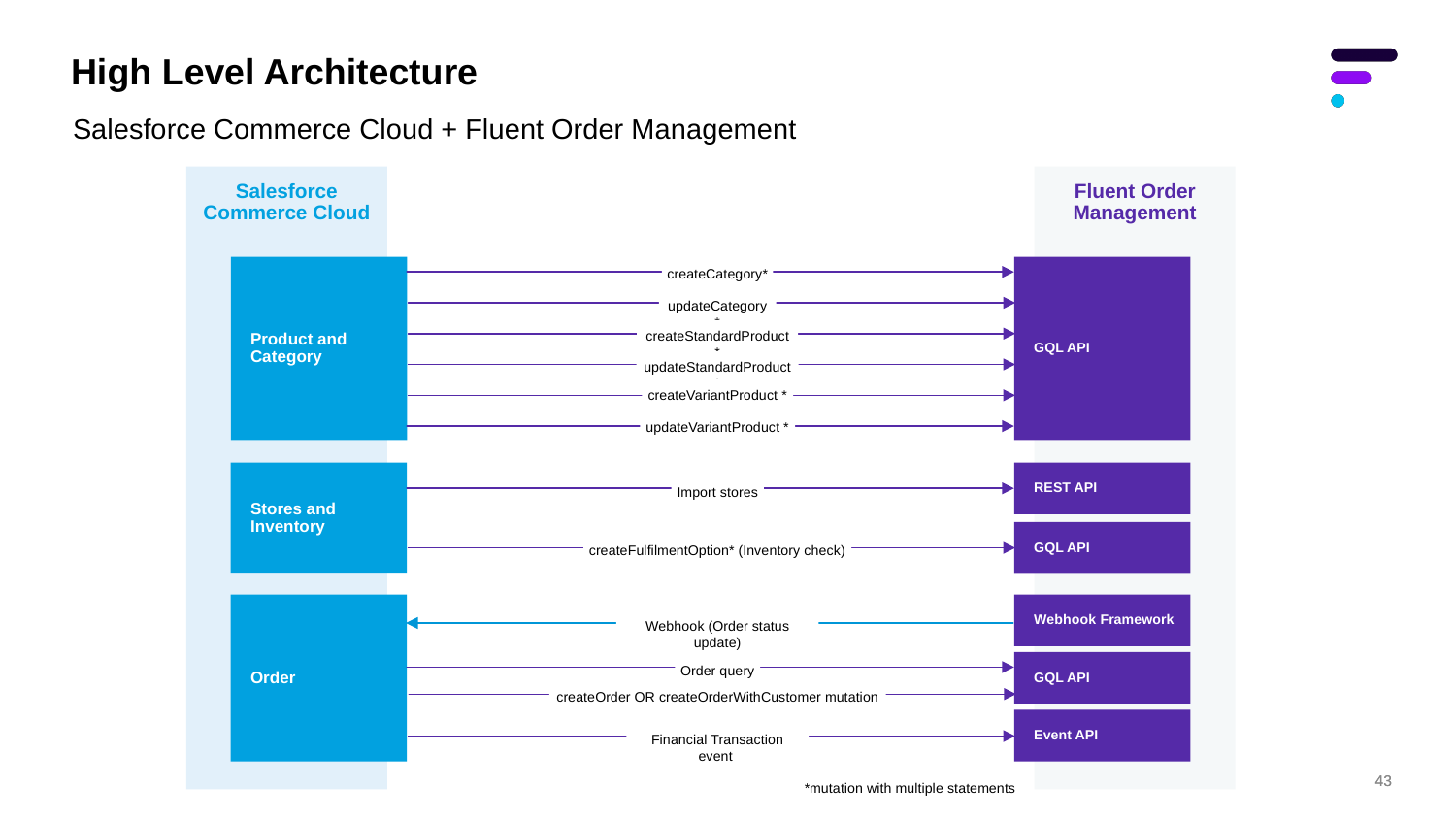

# High Level Architecture
Salesforce Commerce Cloud + Fluent Order Management
Salesforce Commerce Cloud
Fluent Order Management
Product and Category
GQL API
createCategory*
updateCategory *
createStandardProduct *
updateStandardProduct*
createVariantProduct *
updateVariantProduct *
Stores and
Inventory
REST API
Import stores
GQL API
createFulfilmentOption* (Inventory check)
Order
Webhook Framework
Webhook (Order status update)
GQL API
Order query
createOrder OR createOrderWithCustomer mutation
Event API
Financial Transaction event
*mutation with multiple statements